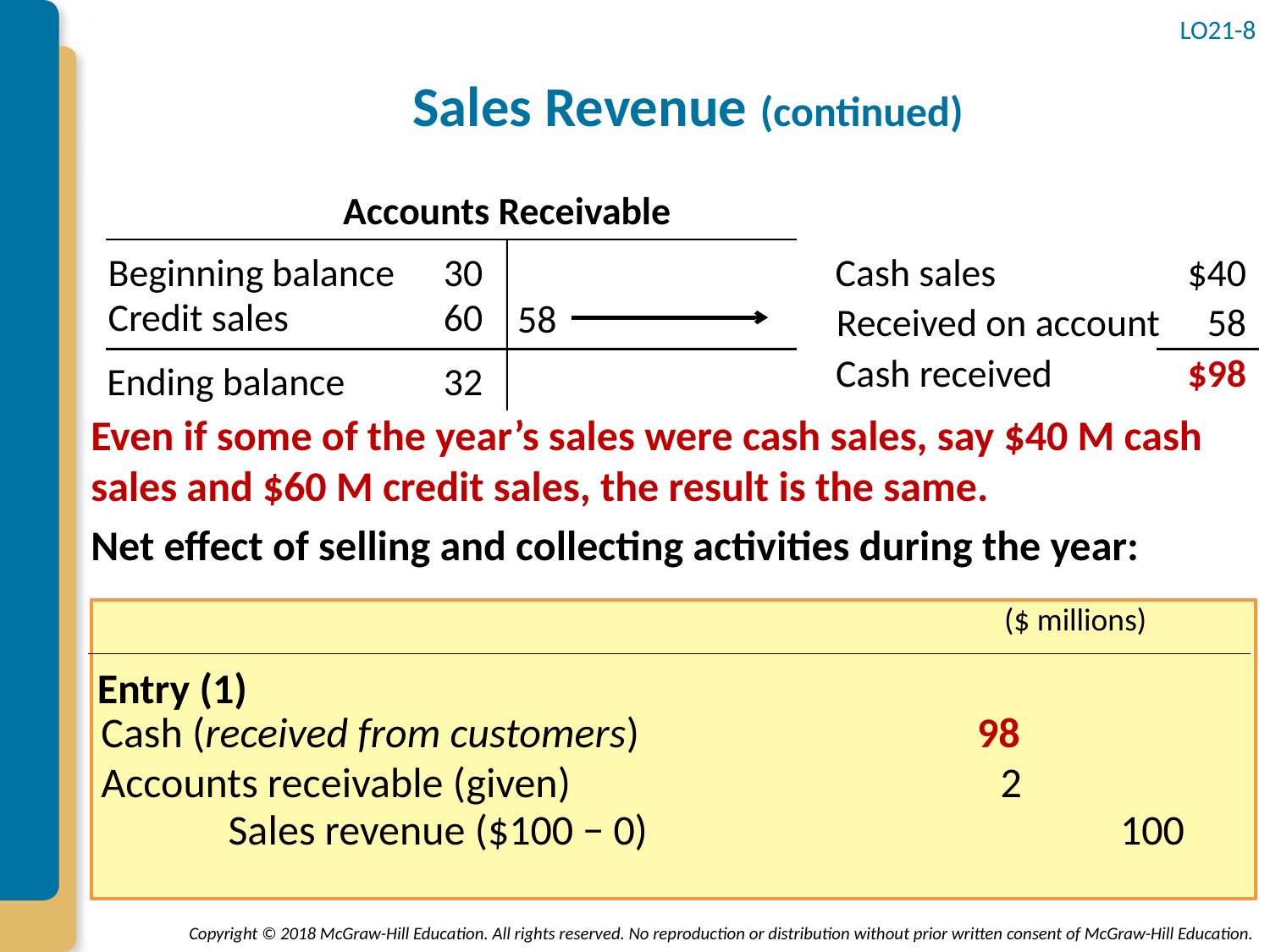

# Sales Revenue (continued)
LO21-8

Even if some of the year’s sales were cash sales, say $40 M cash sales and $60 M credit sales, the result is the same.
Net effect of selling and collecting activities during the year:
Accounts Receivable
Beginning balance
30
Cash sales
$40
Credit sales
60
58
Received on account
58
Cash received
$98
Ending balance
32
($ millions)

Entry (1)
Cash (received from customers)
98
Accounts receivable (given)
2
	Sales revenue ($100 − 0)
100